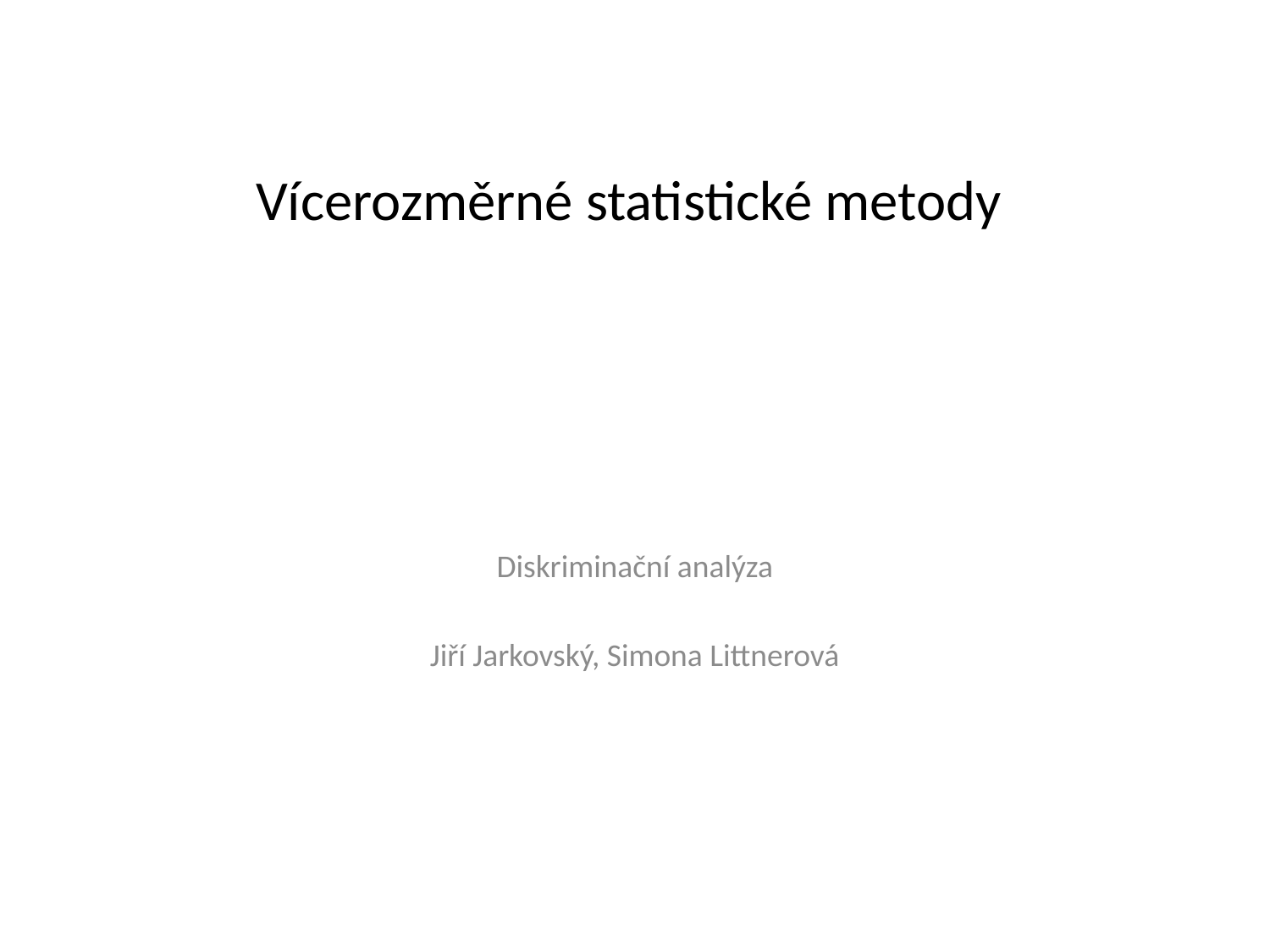

# Vícerozměrné statistické metody
Diskriminační analýza

Jiří Jarkovský, Simona Littnerová